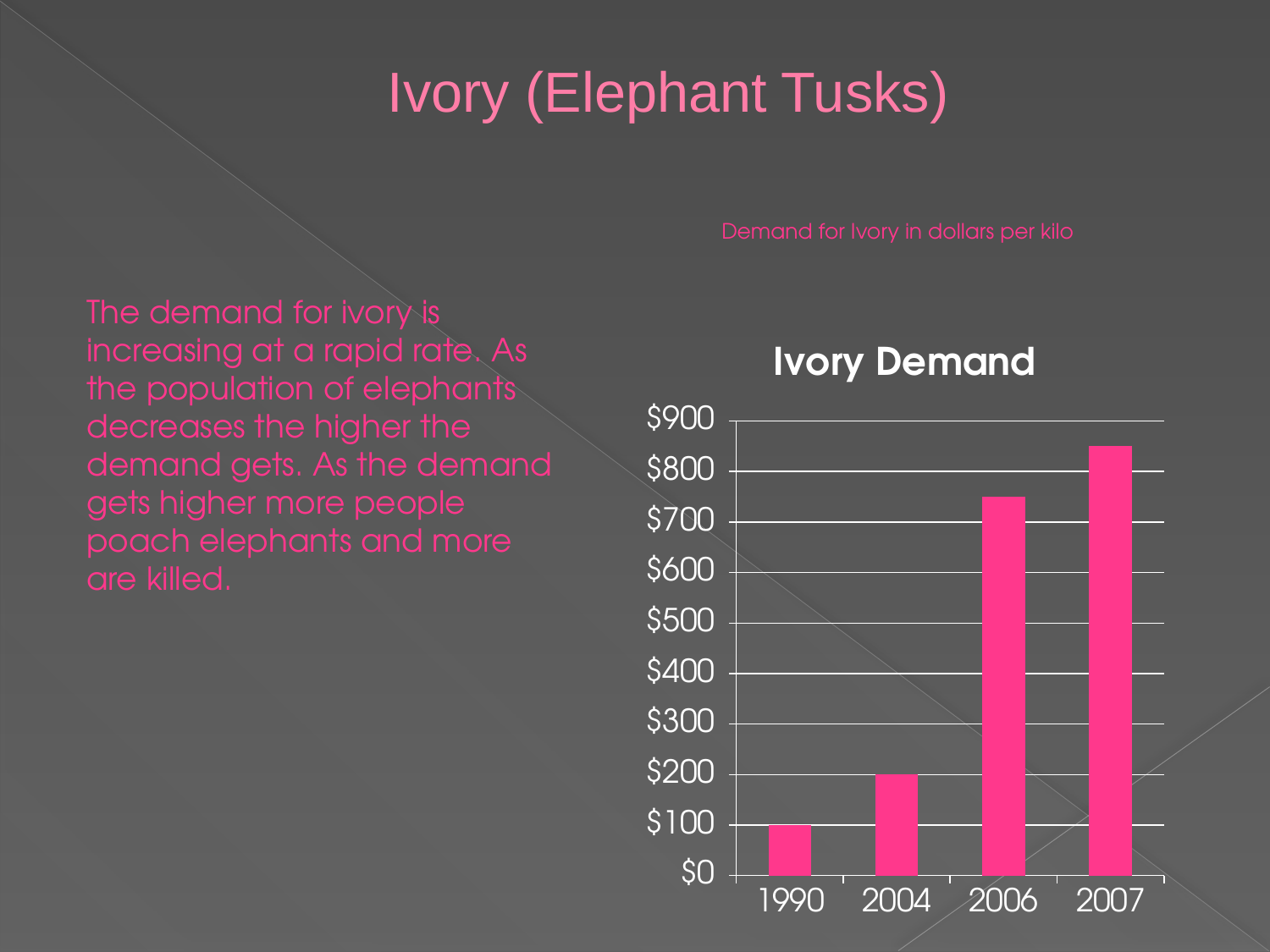

# Ivory (Elephant Tusks)
Demand for Ivory in dollars per kilo

The demand for ivory is increasing at a rapid rate. As the population of elephants decreases the higher the demand gets. As the demand gets higher more people poach elephants and more are killed.

### Chart: Ivory Demand

| Category | Column1 |
|---|---|
| 1990 | 100.0 |
| 2004 | 200.0 |
| 2006 | 750.0 |
| 2007 | 850.0 |